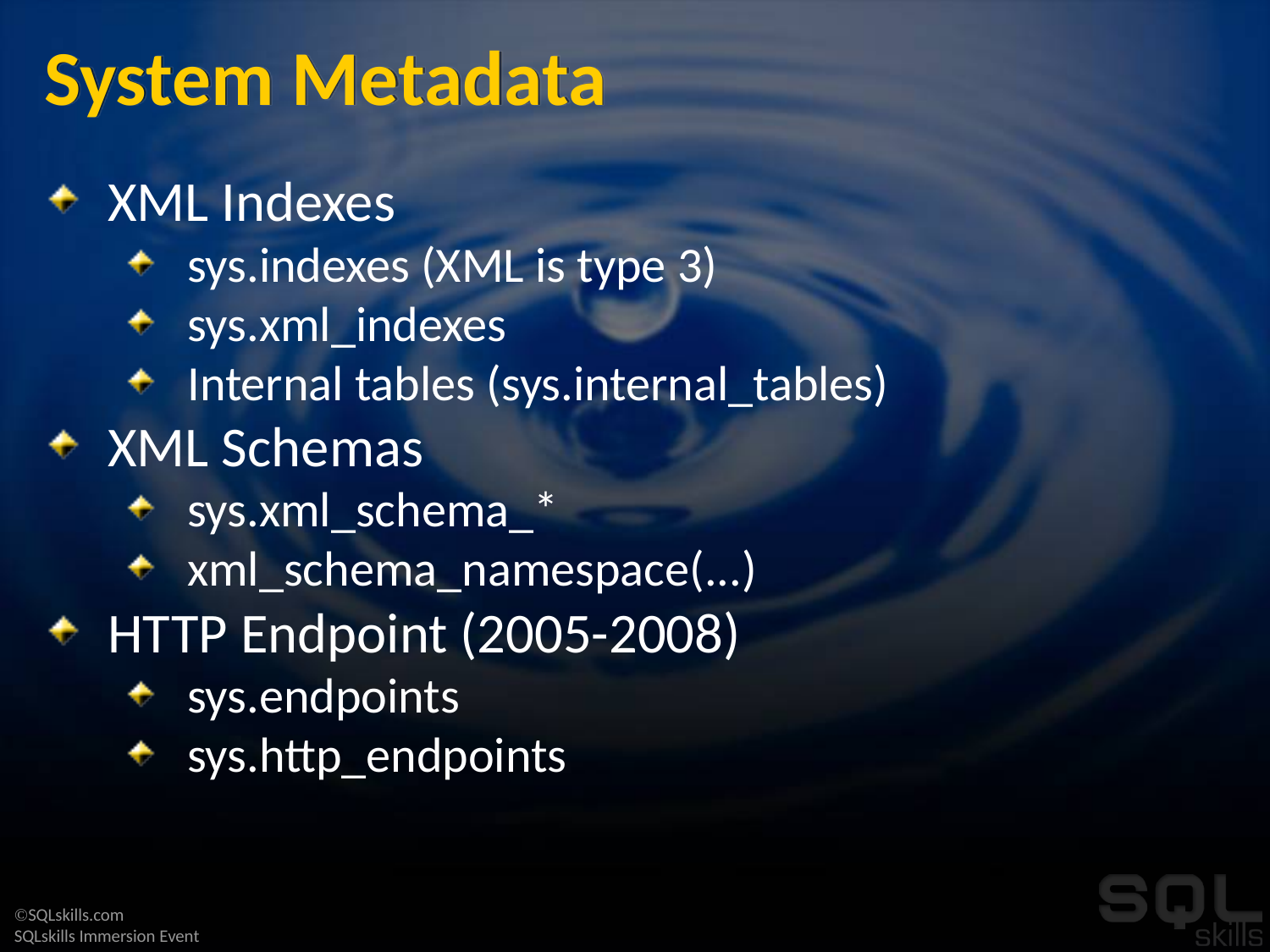

# System Metadata
XML Indexes
sys.indexes (XML is type 3)
sys.xml_indexes
Internal tables (sys.internal_tables)
XML Schemas
sys.xml_schema_*
xml_schema_namespace(...)
HTTP Endpoint (2005-2008)
sys.endpoints
sys.http_endpoints